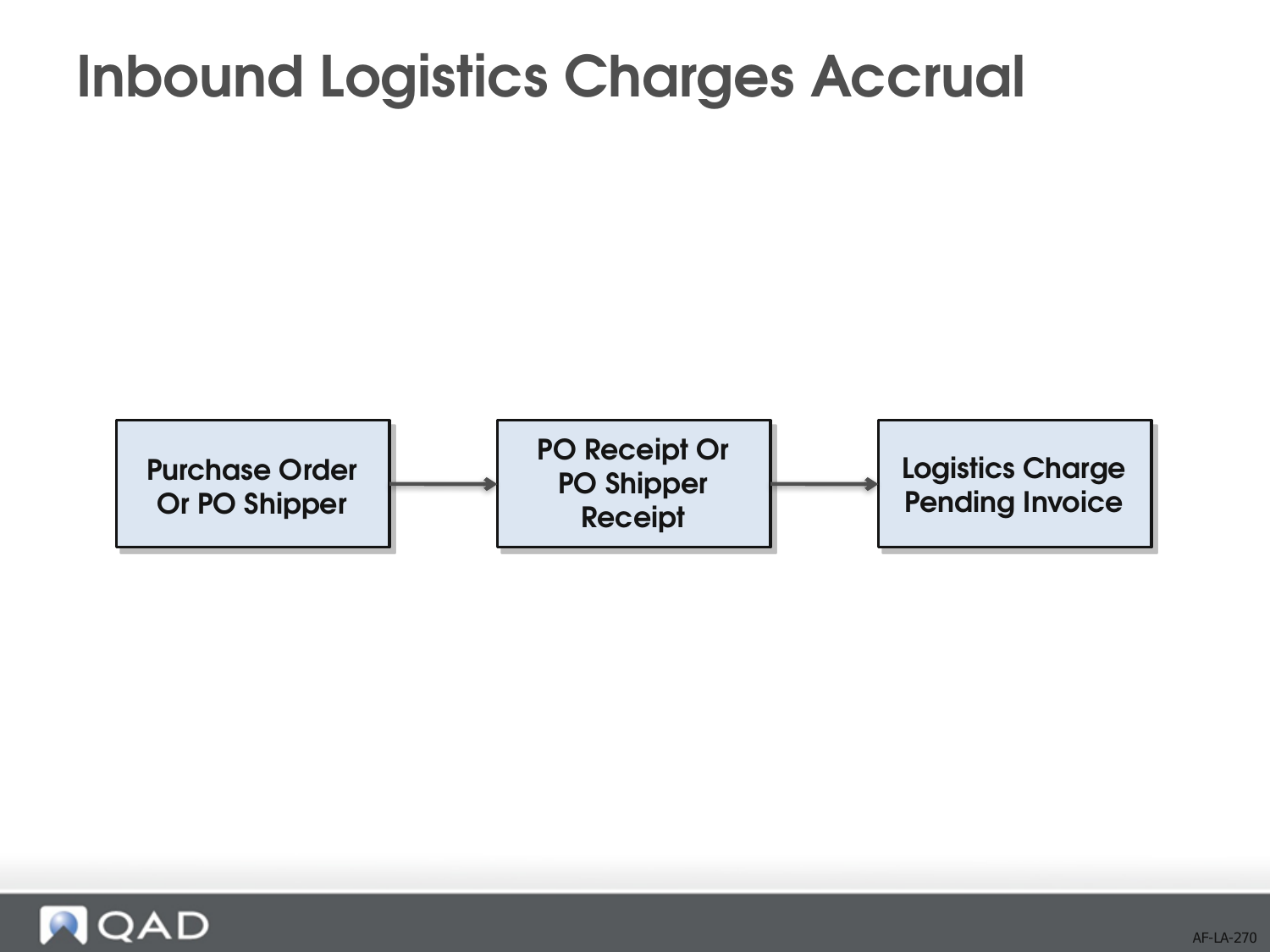

# Inbound Logistics Charges Accrual

Purchase Order
Or PO Shipper

PO Receipt Or
PO Shipper
Receipt

Logistics Charge
Pending Invoice
AF-LA-270